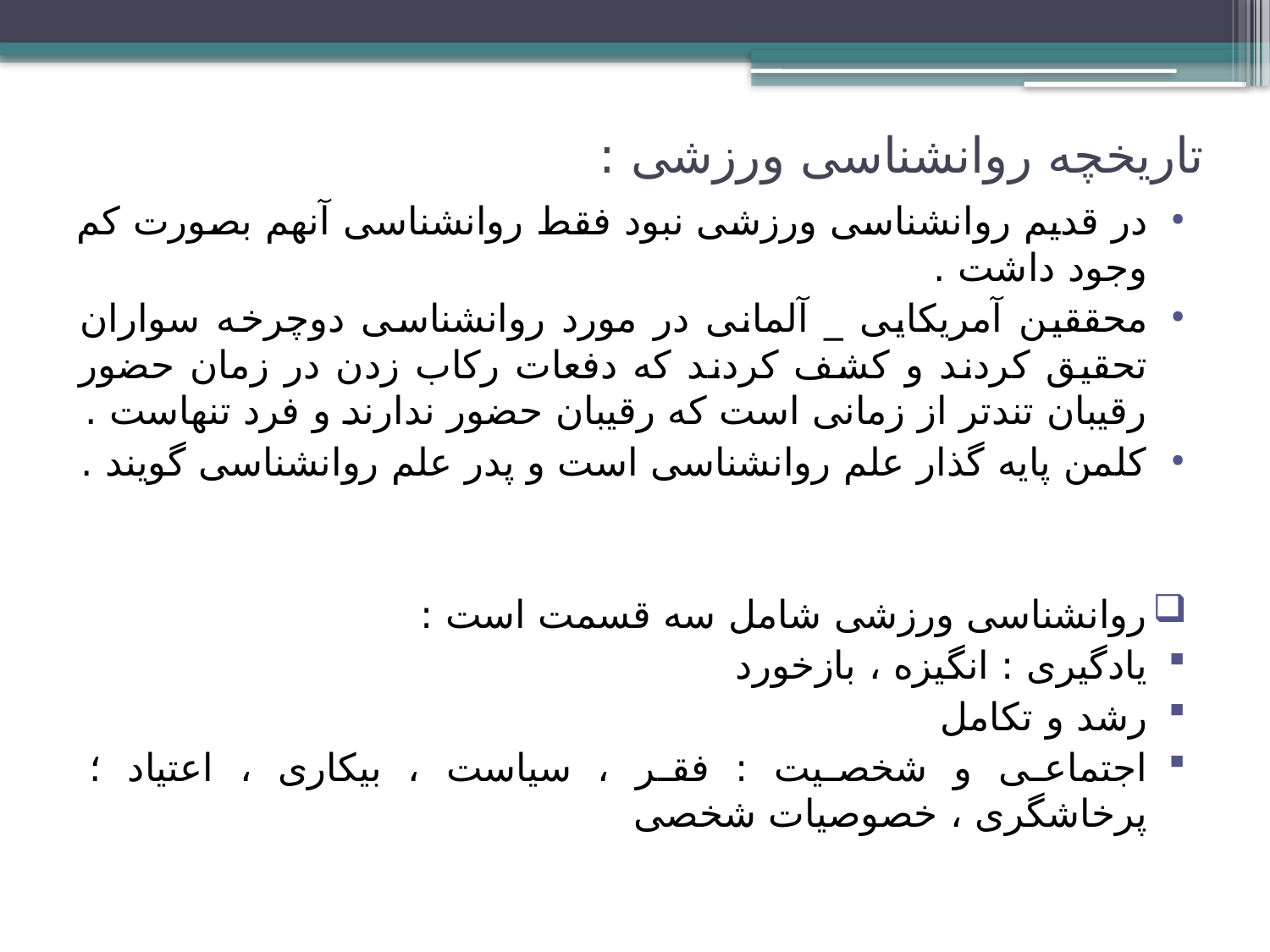

# تاریخچه روانشناسی ورزشی :
در قدیم روانشناسی ورزشی نبود فقط روانشناسی آنهم بصورت کم وجود داشت .
محققین آمریکایی _ آلمانی در مورد روانشناسی دوچرخه سواران تحقیق کردند و کشف کردند که دفعات رکاب زدن در زمان حضور رقیبان تندتر از زمانی است که رقیبان حضور ندارند و فرد تنهاست .
کلمن پایه گذار علم روانشناسی است و پدر علم روانشناسی گویند .

روانشناسی ورزشی شامل سه قسمت است :
یادگیری : انگیزه ، بازخورد
رشد و تکامل
اجتماعی و شخصیت : فقر ، سیاست ، بیکاری ، اعتیاد ؛ پرخاشگری ، خصوصیات شخصی